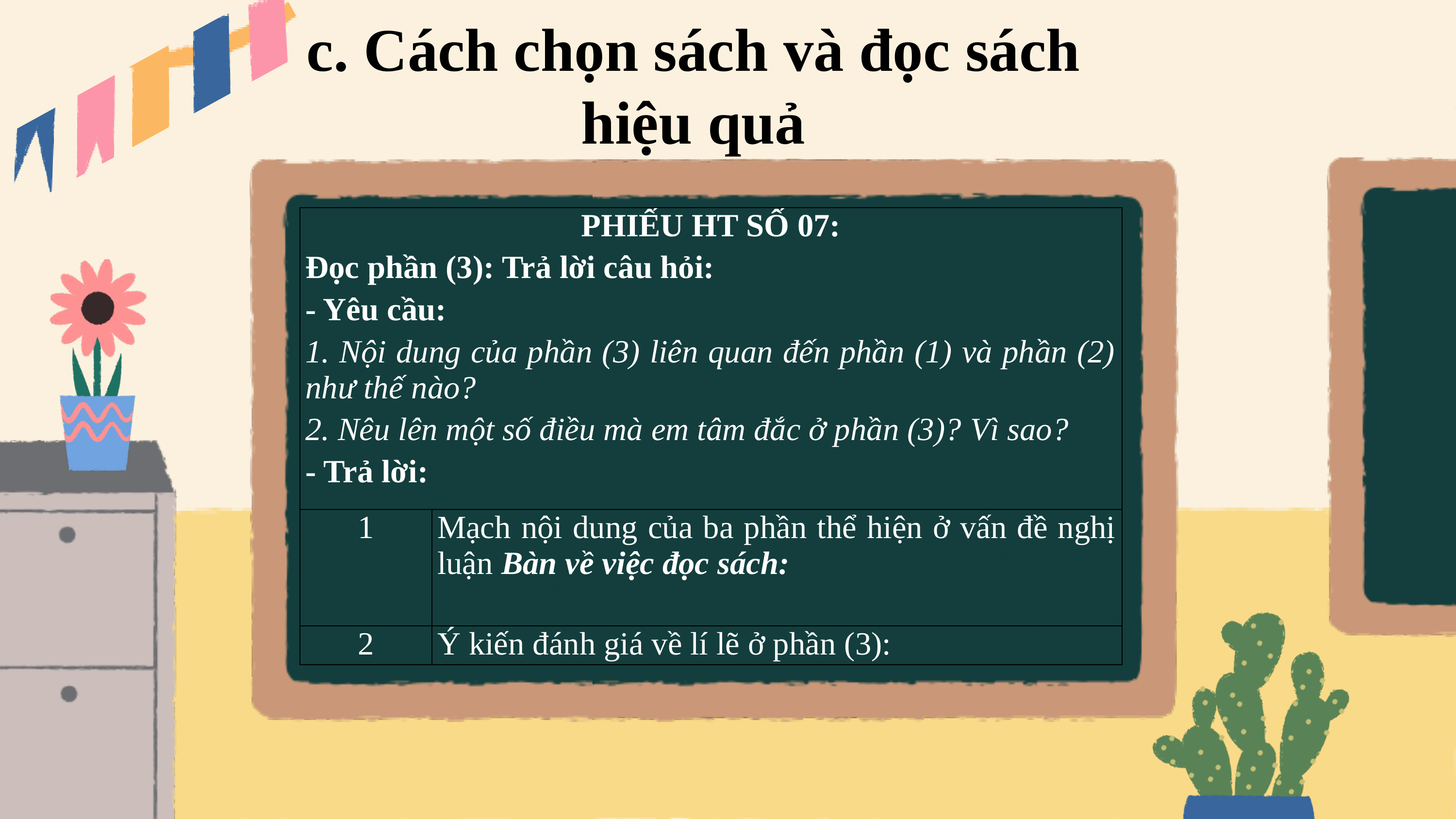

c. Cách chọn sách và đọc sách hiệu quả

| PHIẾU HT SỐ 07: Đọc phần (3): Trả lời câu hỏi: - Yêu cầu: 1. Nội dung của phần (3) liên quan đến phần (1) và phần (2) như thế nào? 2. Nêu lên một số điều mà em tâm đắc ở phần (3)? Vì sao? - Trả lời: |  |
| --- | --- |
| 1 | Mạch nội dung của ba phần thể hiện ở vấn đề nghị luận Bàn về việc đọc sách: |
| 2 | Ý kiến đánh giá về lí lẽ ở phần (3): |